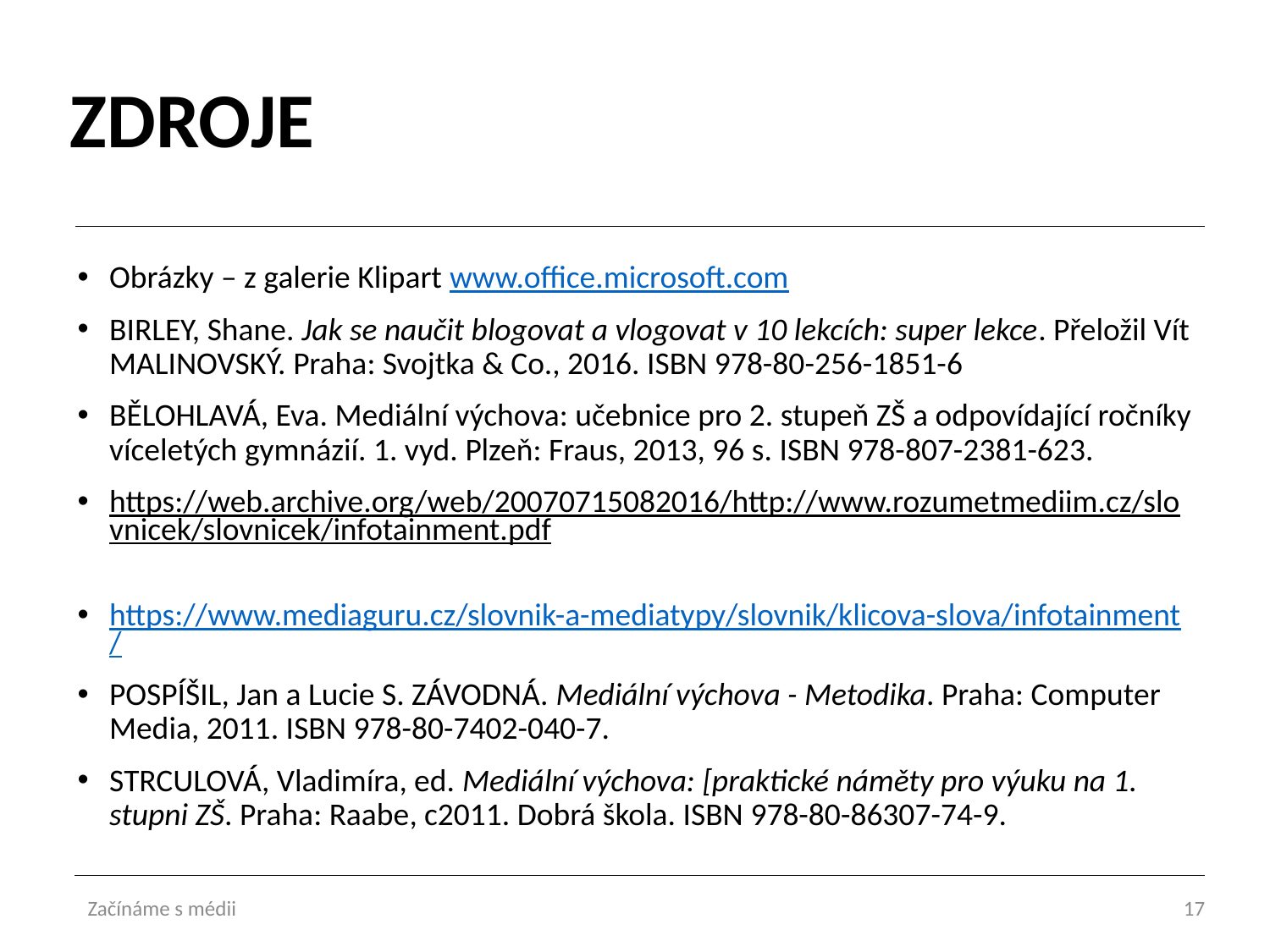

# ZDROJE
Obrázky – z galerie Klipart www.office.microsoft.com
BIRLEY, Shane. Jak se naučit blogovat a vlogovat v 10 lekcích: super lekce. Přeložil Vít MALINOVSKÝ. Praha: Svojtka & Co., 2016. ISBN 978-80-256-1851-6
BĚLOHLAVÁ, Eva. Mediální výchova: učebnice pro 2. stupeň ZŠ a odpovídající ročníky víceletých gymnázií. 1. vyd. Plzeň: Fraus, 2013, 96 s. ISBN 978-807-2381-623.
https://web.archive.org/web/20070715082016/http://www.rozumetmediim.cz/slovnicek/slovnicek/infotainment.pdf
https://www.mediaguru.cz/slovnik-a-mediatypy/slovnik/klicova-slova/infotainment/
POSPÍŠIL, Jan a Lucie S. ZÁVODNÁ. Mediální výchova - Metodika. Praha: Computer Media, 2011. ISBN 978-80-7402-040-7.
STRCULOVÁ, Vladimíra, ed. Mediální výchova: [praktické náměty pro výuku na 1. stupni ZŠ. Praha: Raabe, c2011. Dobrá škola. ISBN 978-80-86307-74-9.

Začínáme s médii
17